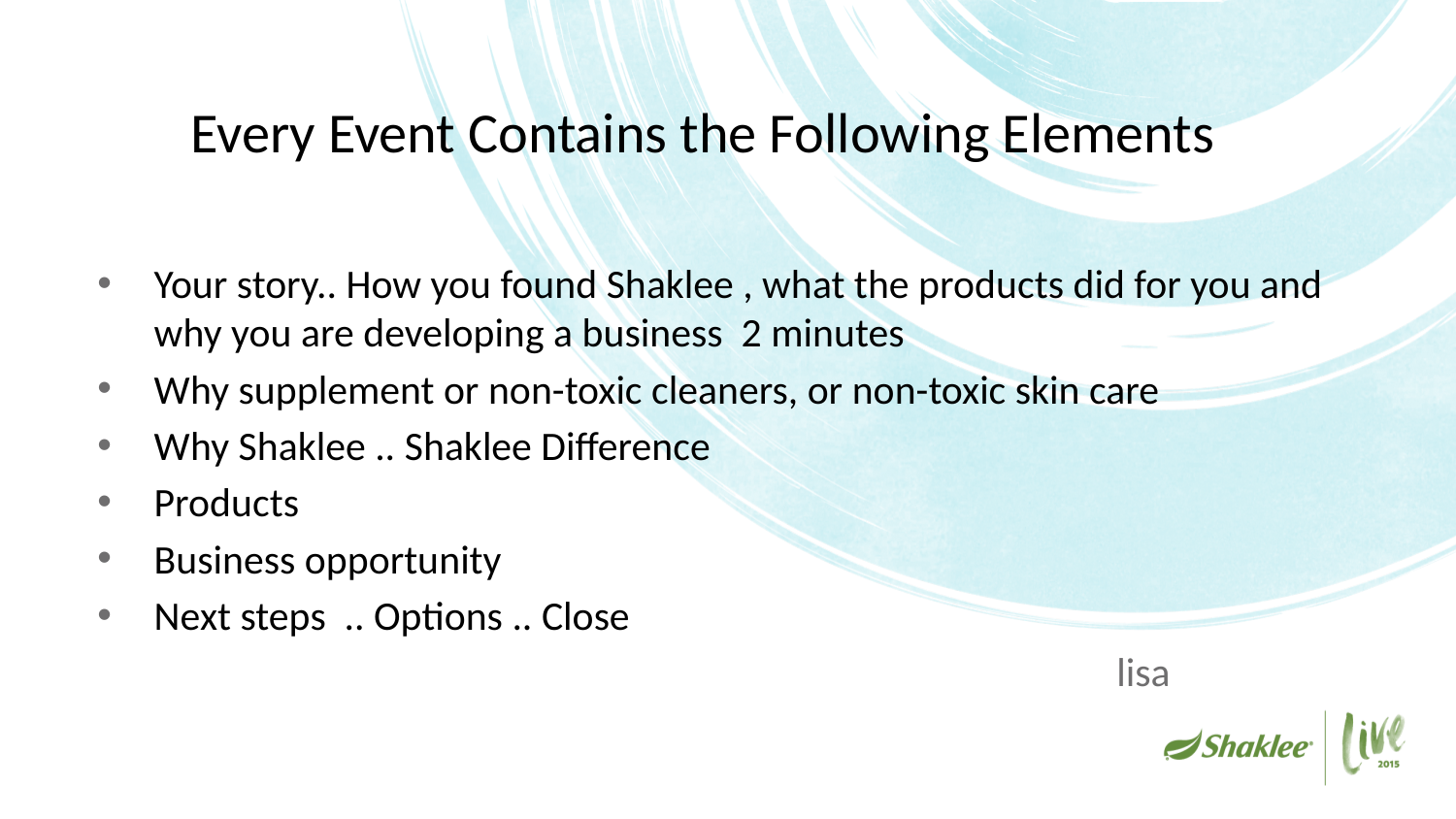

# Every Event Contains the Following Elements
Your story.. How you found Shaklee , what the products did for you and why you are developing a business  2 minutes
Why supplement or non-toxic cleaners, or non-toxic skin care
Why Shaklee .. Shaklee Difference
Products
Business opportunity
Next steps  .. Options .. Close
							lisa